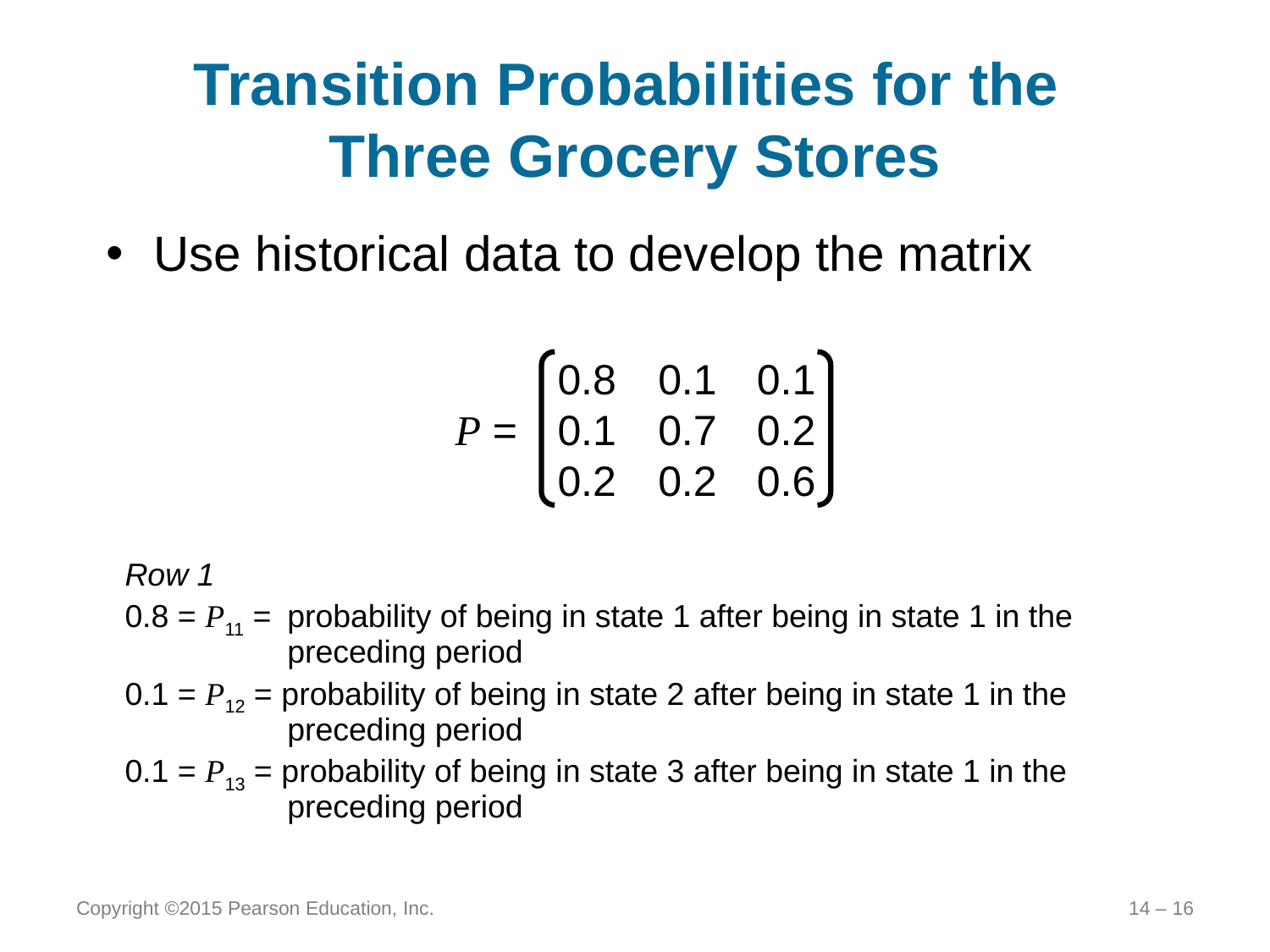

# Transition Probabilities for the Three Grocery Stores
Use historical data to develop the matrix
	0.8	0.1	0.1
	0.1	0.7	0.2
	0.2	0.2	0.6

P =
Row 1
0.8 = P11 =	probability of being in state 1 after being in state 1 in the preceding period
0.1 = P12 = probability of being in state 2 after being in state 1 in the preceding period
0.1 = P13 = probability of being in state 3 after being in state 1 in the preceding period
Copyright ©2015 Pearson Education, Inc.
14 – 16